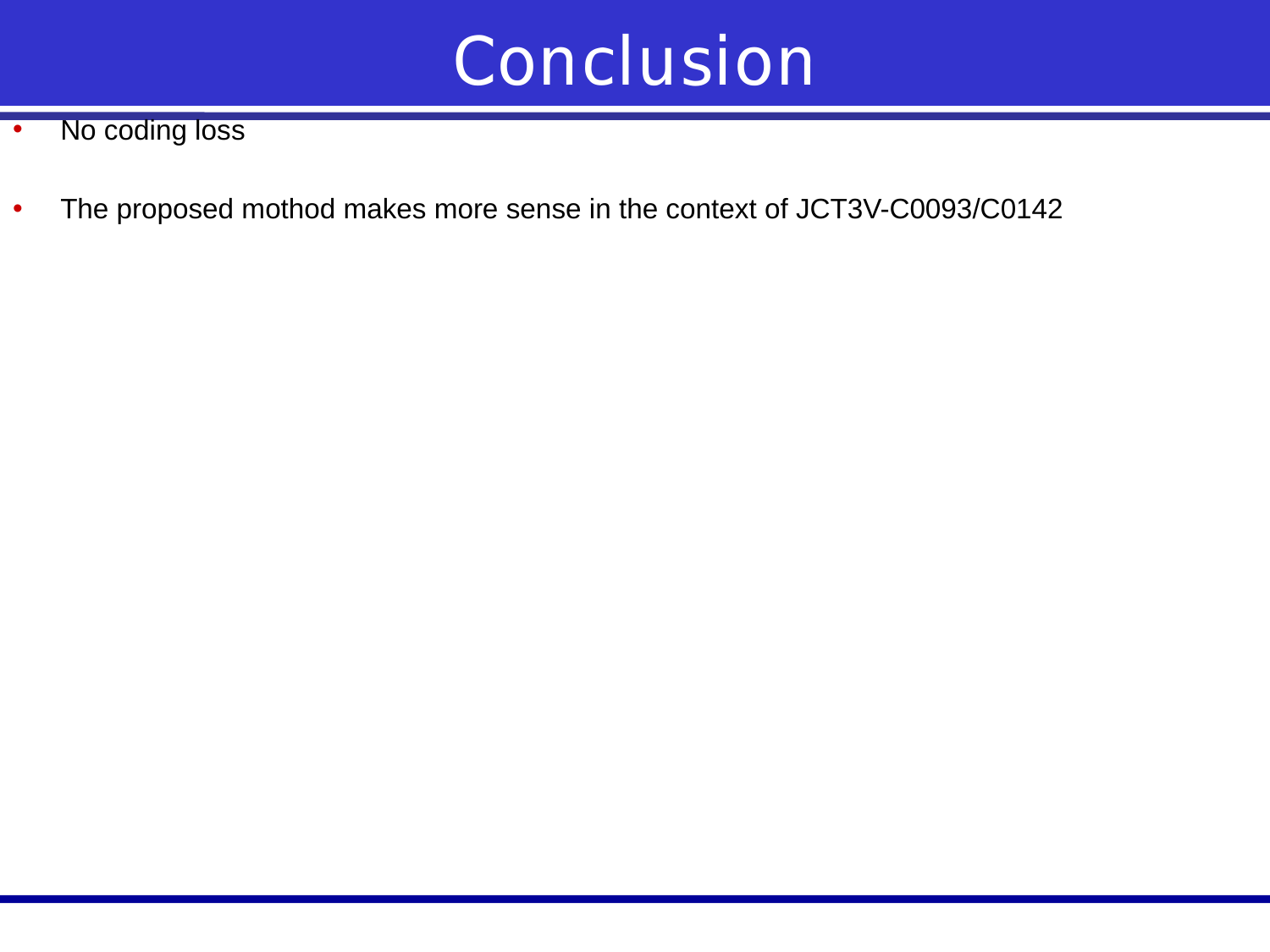

# Conclusion
No coding loss

The proposed mothod makes more sense in the context of JCT3V-C0093/C0142

7